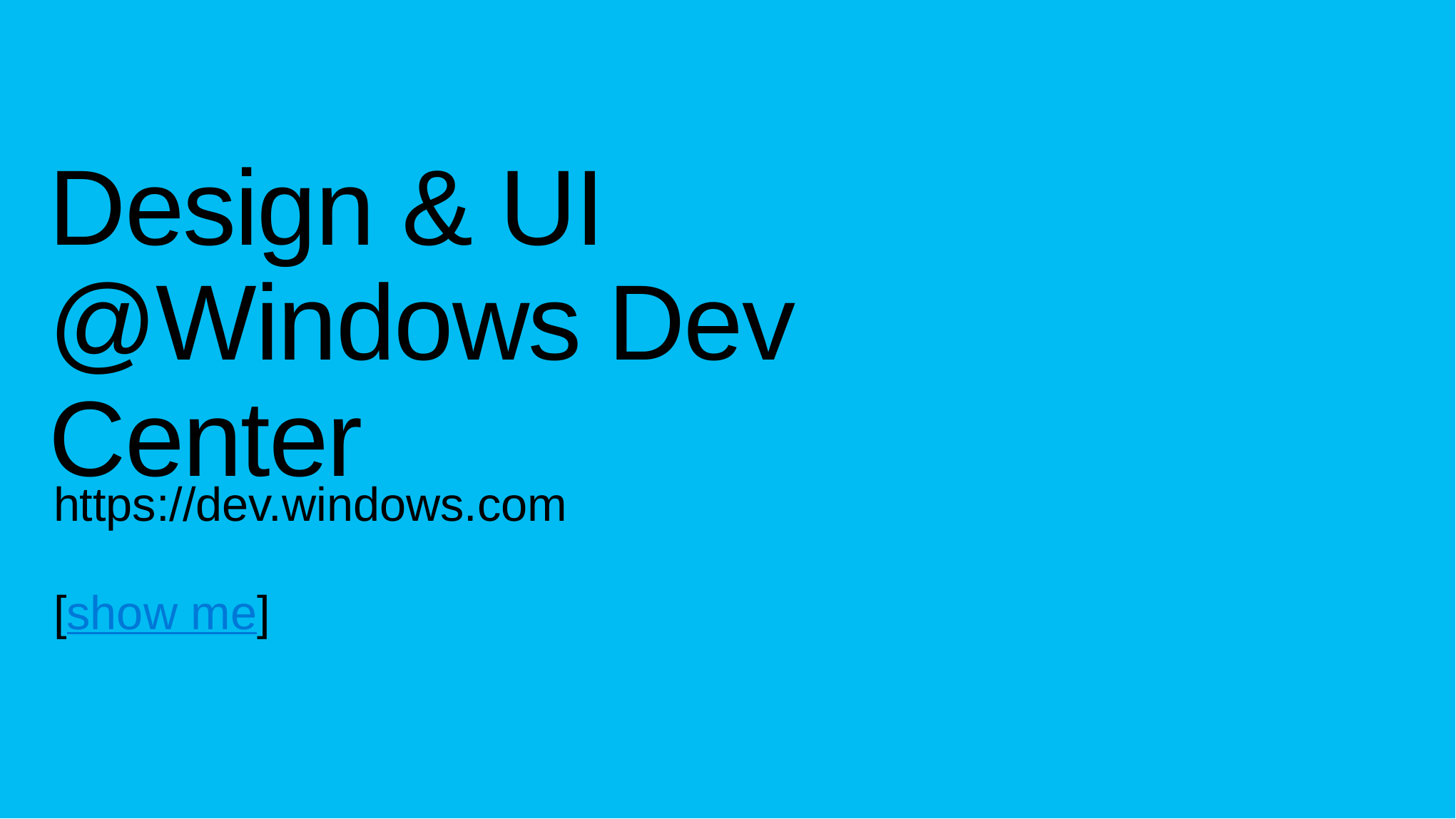

# Design & UI @Windows Dev Center
https://dev.windows.com
[show me]